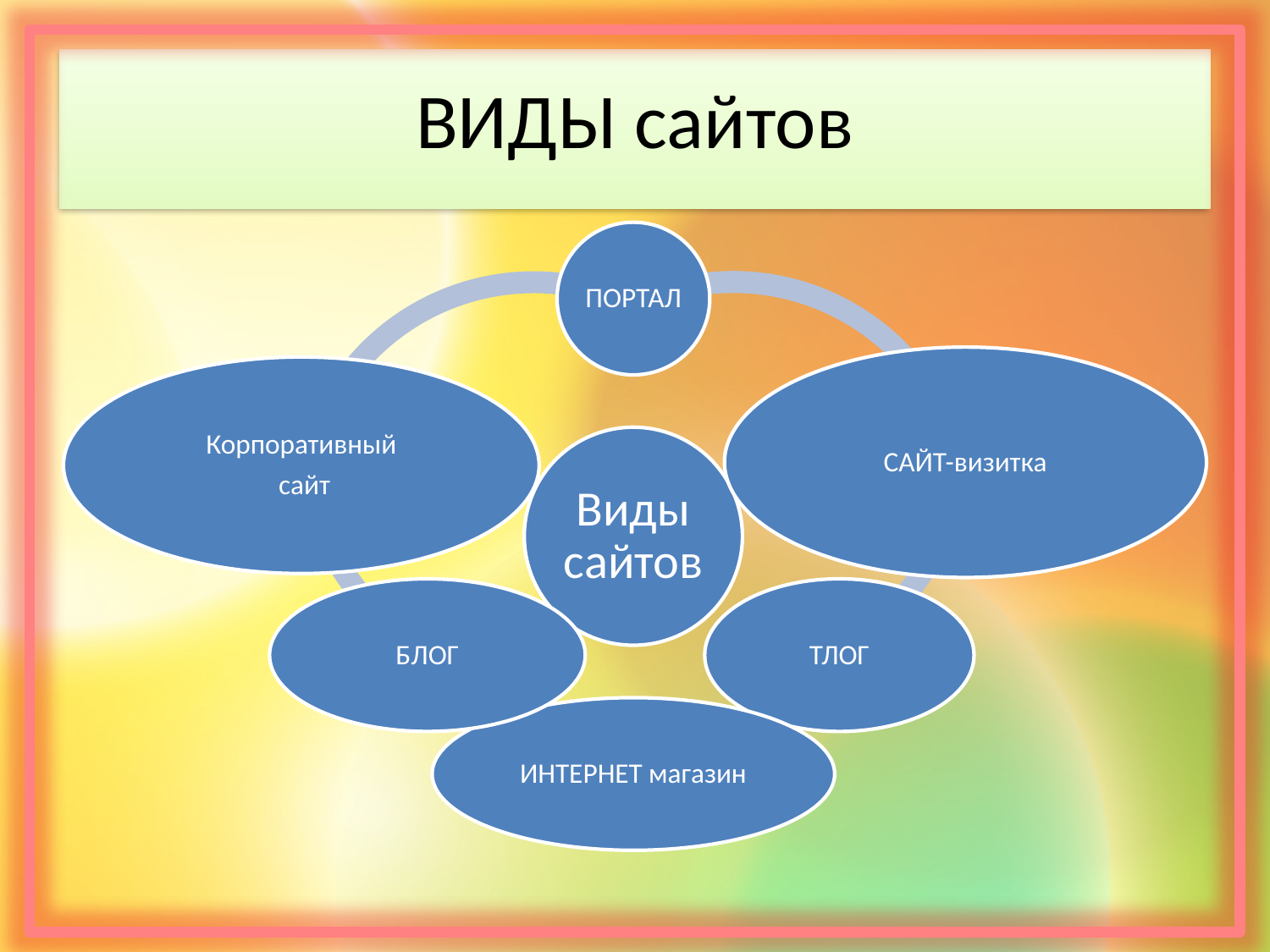

# ВИДЫ сайтов
Виды сайтов
ПОРТАЛ
САЙТ-визитка
ТЛОГ
ИНТЕРНЕТ магазин
БЛОГ
Корпоративный
 сайт